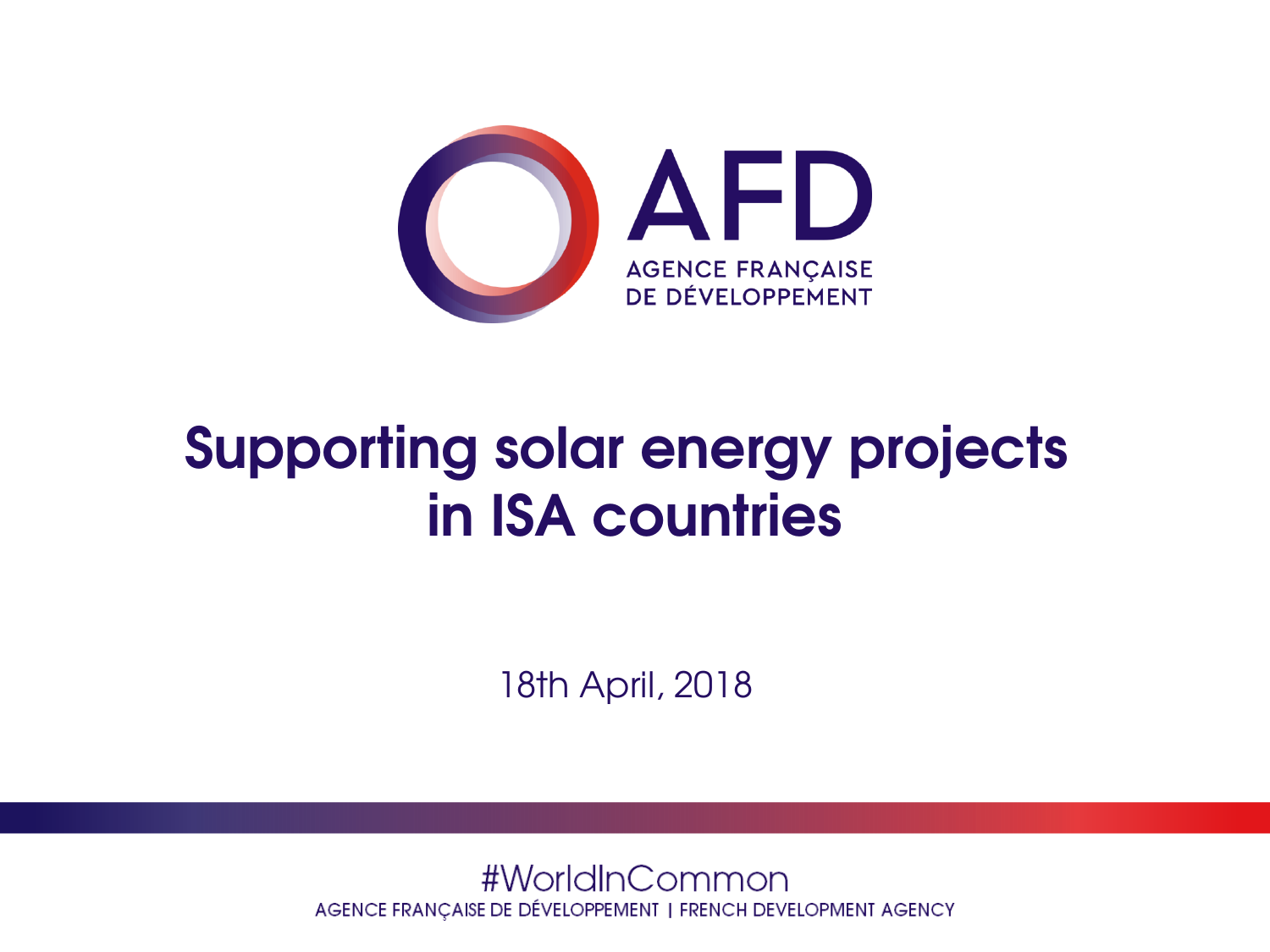

# Supporting solar energy projects in ISA countries
18th April, 2018